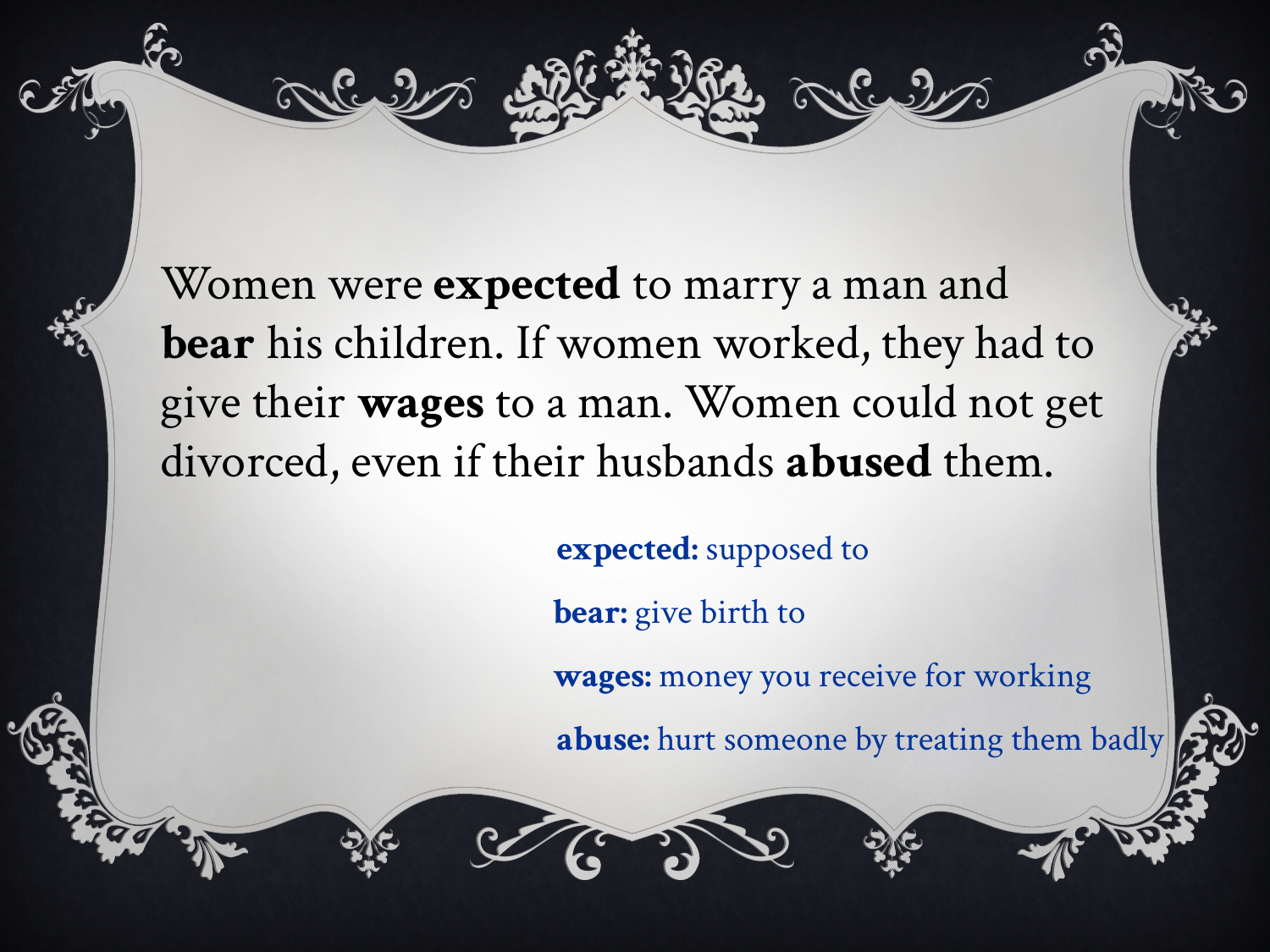

Women were expected to marry a man and bear his children. If women worked, they had to give their wages to a man. Women could not get divorced, even if their husbands abused them.
expected: supposed to
bear: give birth to
wages: money you receive for working
abuse: hurt someone by treating them badly